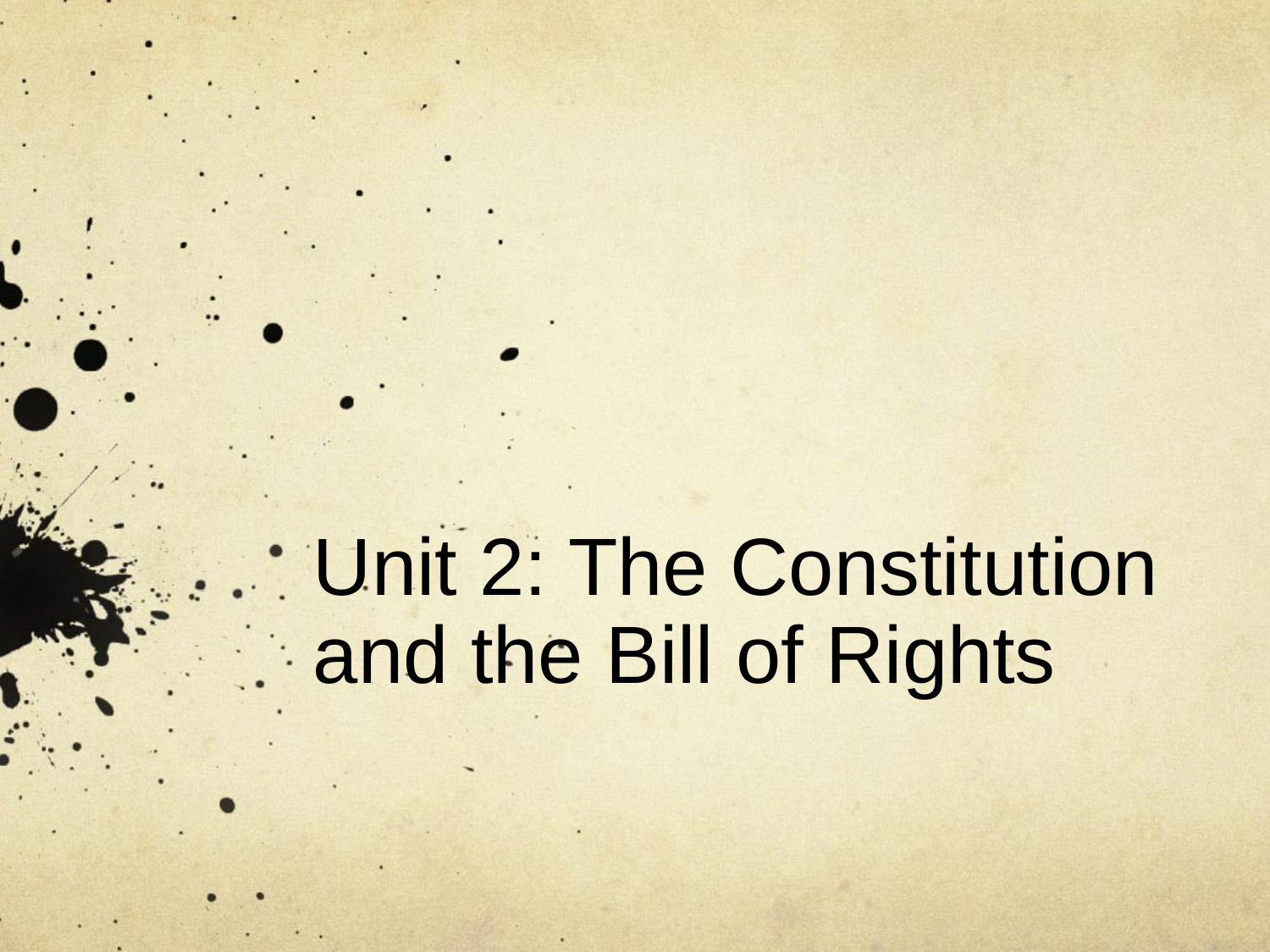

# Unit 2: The Constitution and the Bill of Rights